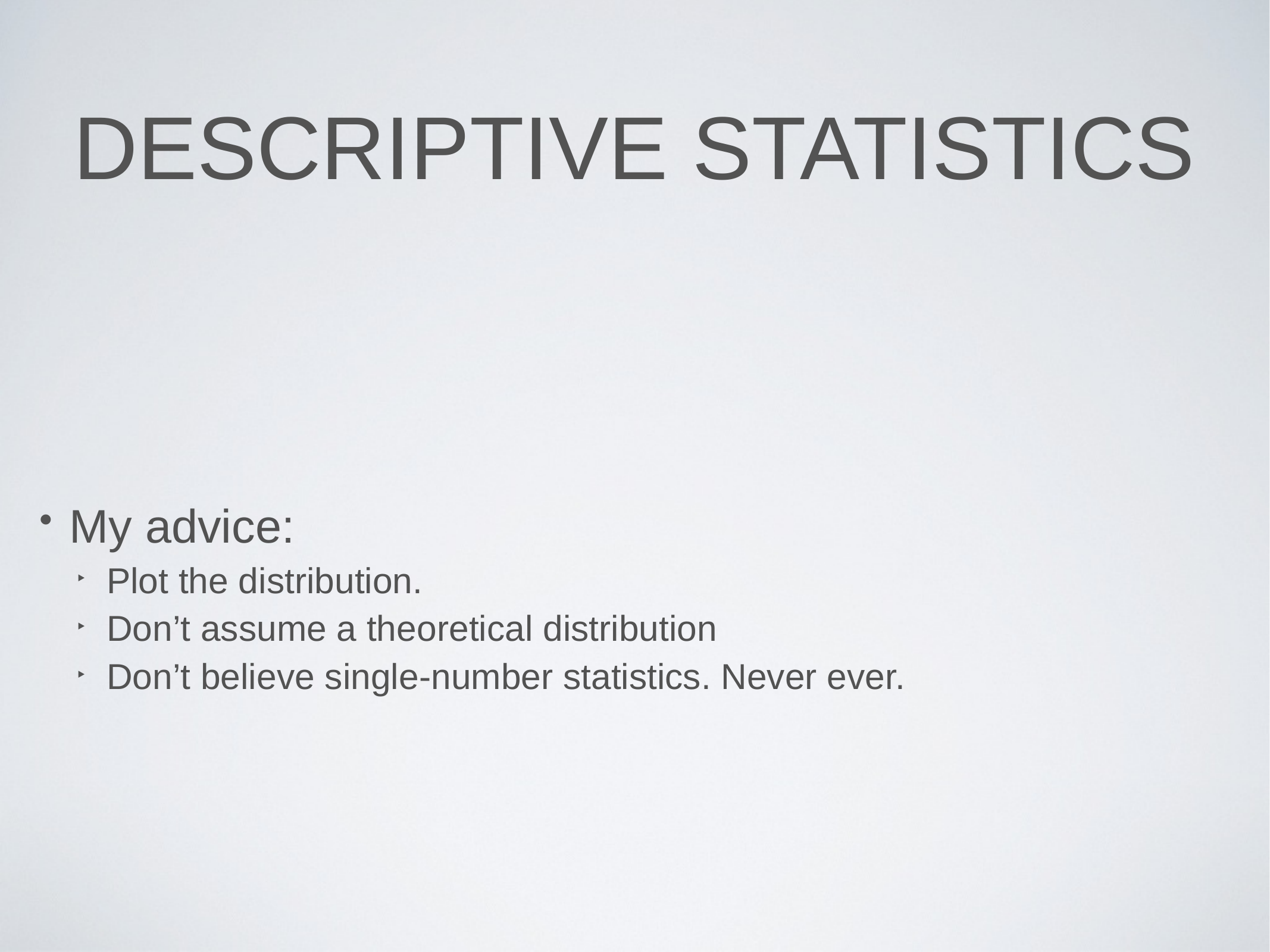

# Descriptive statistics
My advice:
Plot the distribution.
Don’t assume a theoretical distribution
Don’t believe single-number statistics. Never ever.